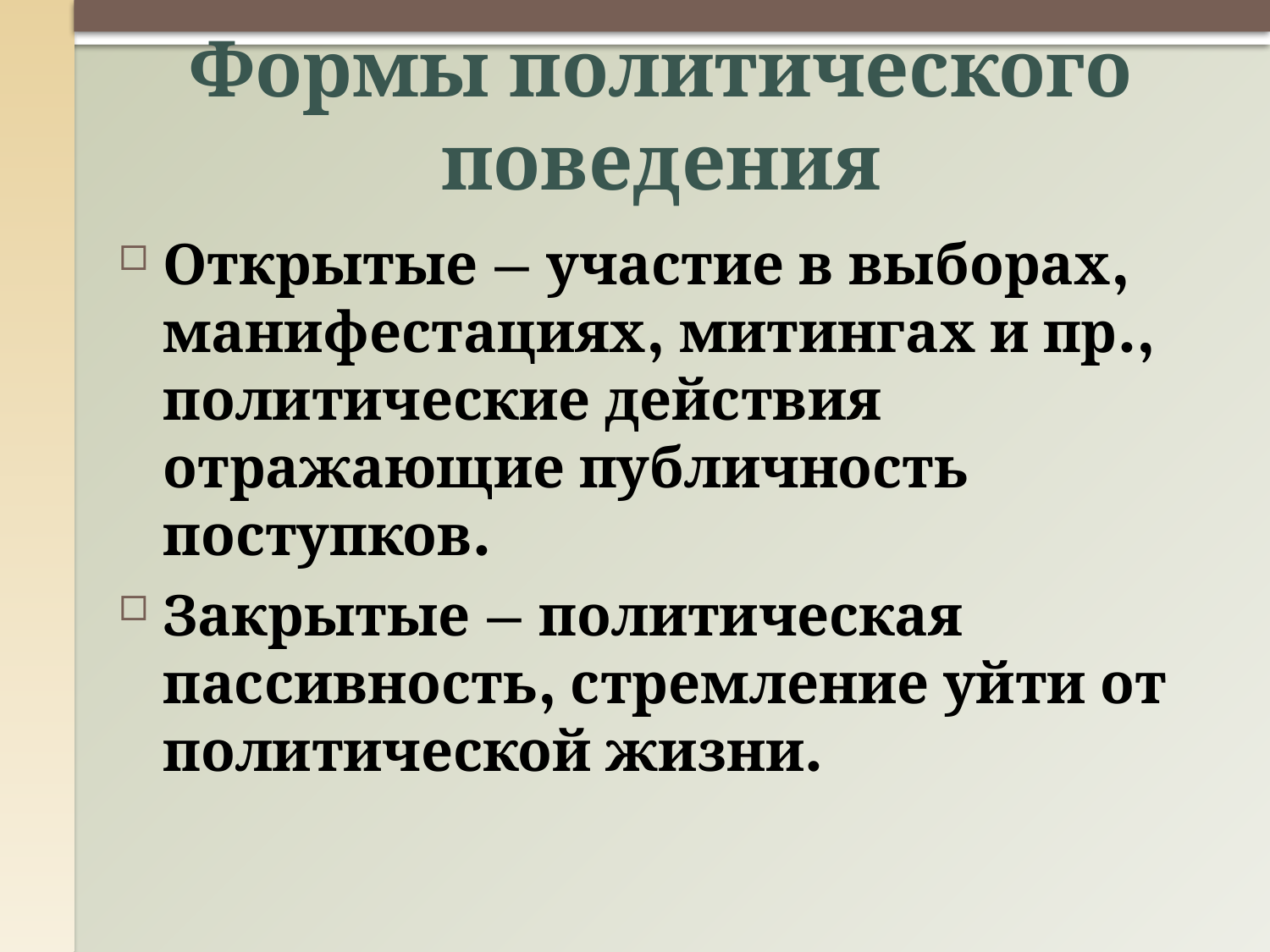

# Формы политического поведения
Открытые – участие в выборах, манифестациях, митингах и пр., политические действия отражающие публичность поступков.
Закрытые – политическая пассивность, стремление уйти от политической жизни.